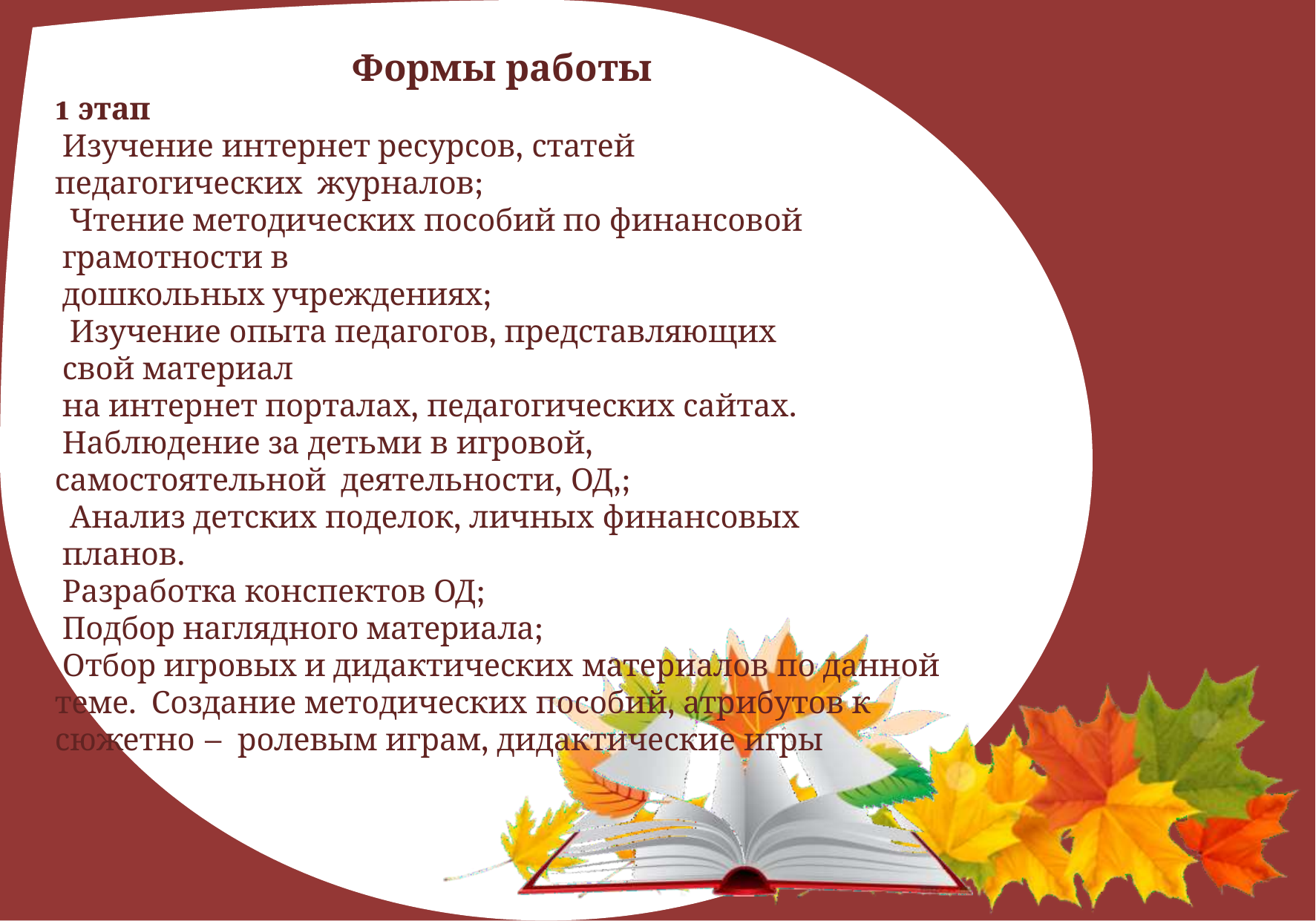

# Формы работы
1 этап
Изучение интернет ресурсов, статей педагогических  журналов;
Чтение методических пособий по финансовой грамотности в
дошкольных учреждениях;
Изучение опыта педагогов, представляющих свой материал
на интернет порталах, педагогических сайтах.
Наблюдение за детьми в игровой, самостоятельной  деятельности, ОД,;
Анализ детских поделок, личных финансовых планов.
Разработка конспектов ОД;
Подбор наглядного материала;
Отбор игровых и дидактических материалов по данной теме.  Создание методических пособий, атрибутов к сюжетно –  ролевым играм, дидактические игры